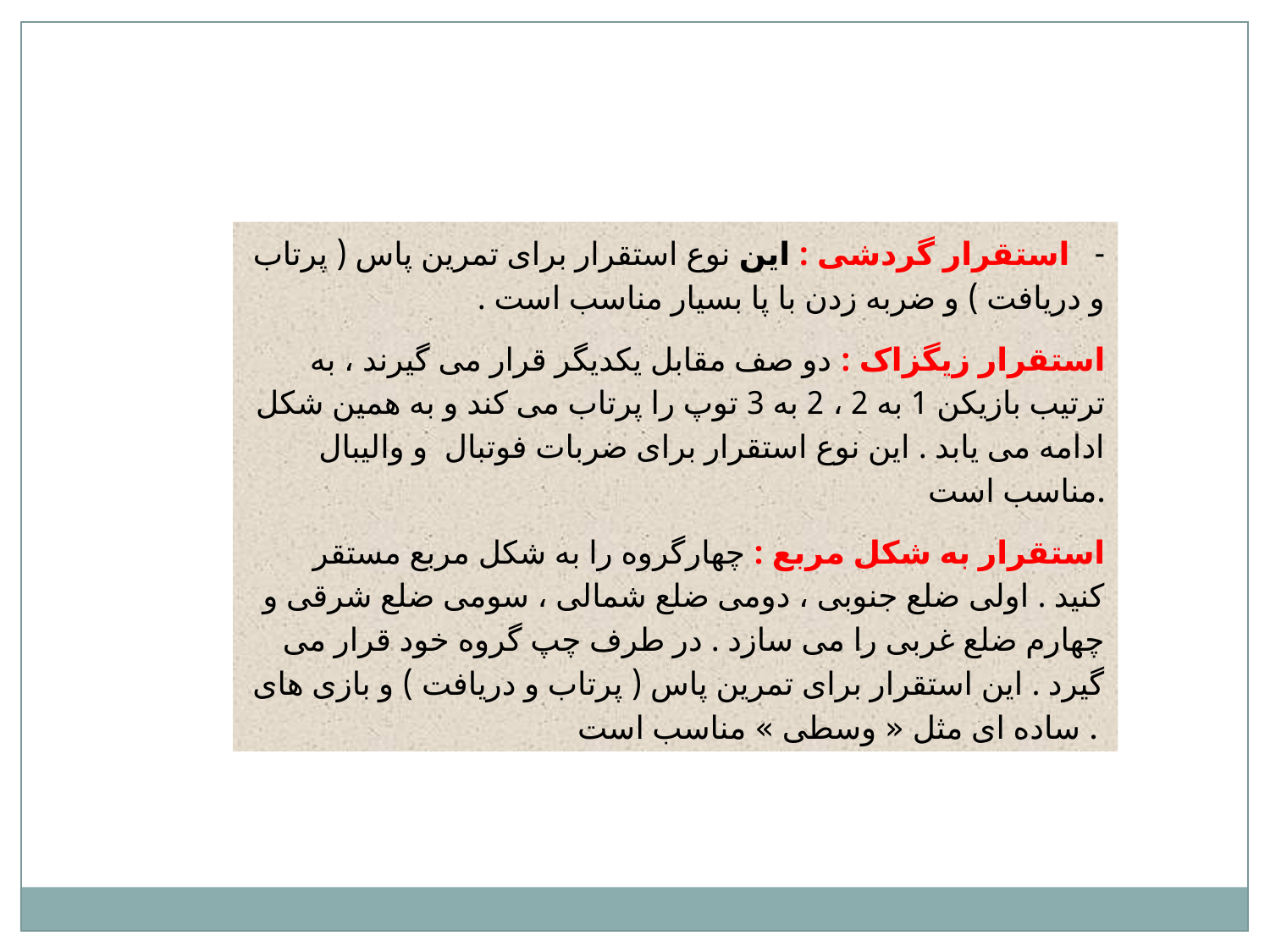

-   استقرار گردشی : این نوع استقرار برای تمرین پاس ( پرتاب و دریافت ) و ضربه زدن با پا بسیار مناسب است .
 استقرار زیگزاک : دو صف مقابل یکدیگر قرار می گیرند ، به ترتیب بازیکن 1 به 2 ، 2 به 3 توپ را پرتاب می کند و به همین شکل ادامه می یابد . این نوع استقرار برای ضربات فوتبال  و والیبال مناسب است.
استقرار به شکل مربع : چهارگروه را به شکل مربع مستقر کنید . اولی ضلع جنوبی ، دومی ضلع شمالی ، سومی ضلع شرقی و چهارم ضلع غربی را می سازد . در طرف چپ گروه خود قرار می گیرد . این استقرار برای تمرین پاس ( پرتاب و دریافت ) و بازی های ساده ای مثل « وسطی » مناسب است .